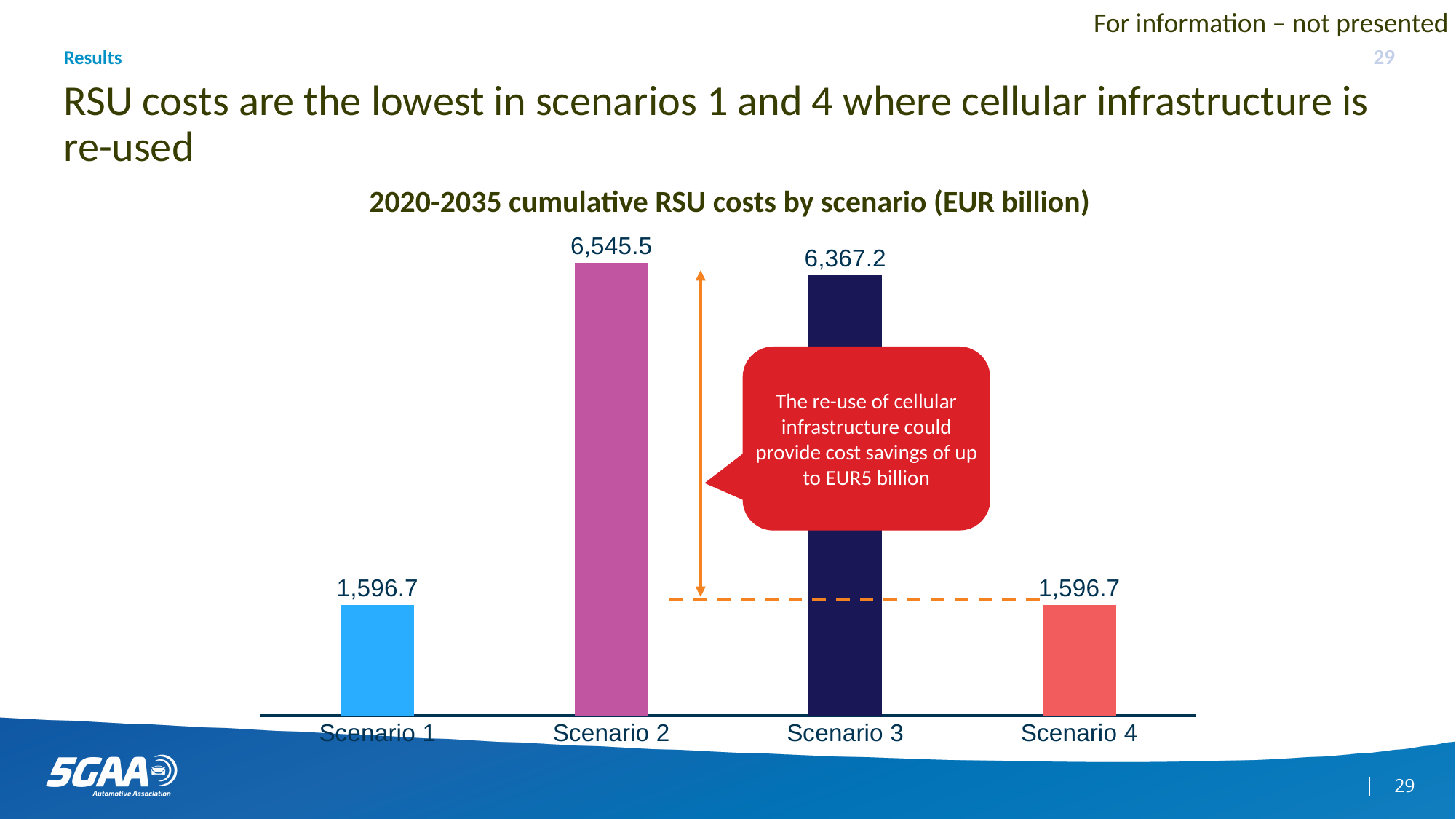

For information – not presented
29
Results
# RSU costs are the lowest in scenarios 1 and 4 where cellular infrastructure is re-used
2020-2035 cumulative RSU costs by scenario (EUR billion)

### Chart

| Category |  |
|---|---|
| Scenario 1 | 1596.7185800649158 |
| Scenario 2 | 6545.468322187081 |
| Scenario 3 | 6367.243832998366 |
| Scenario 4 | 1596.7185800649158 |
The re-use of cellular infrastructure could provide cost savings of up to EUR5 billion